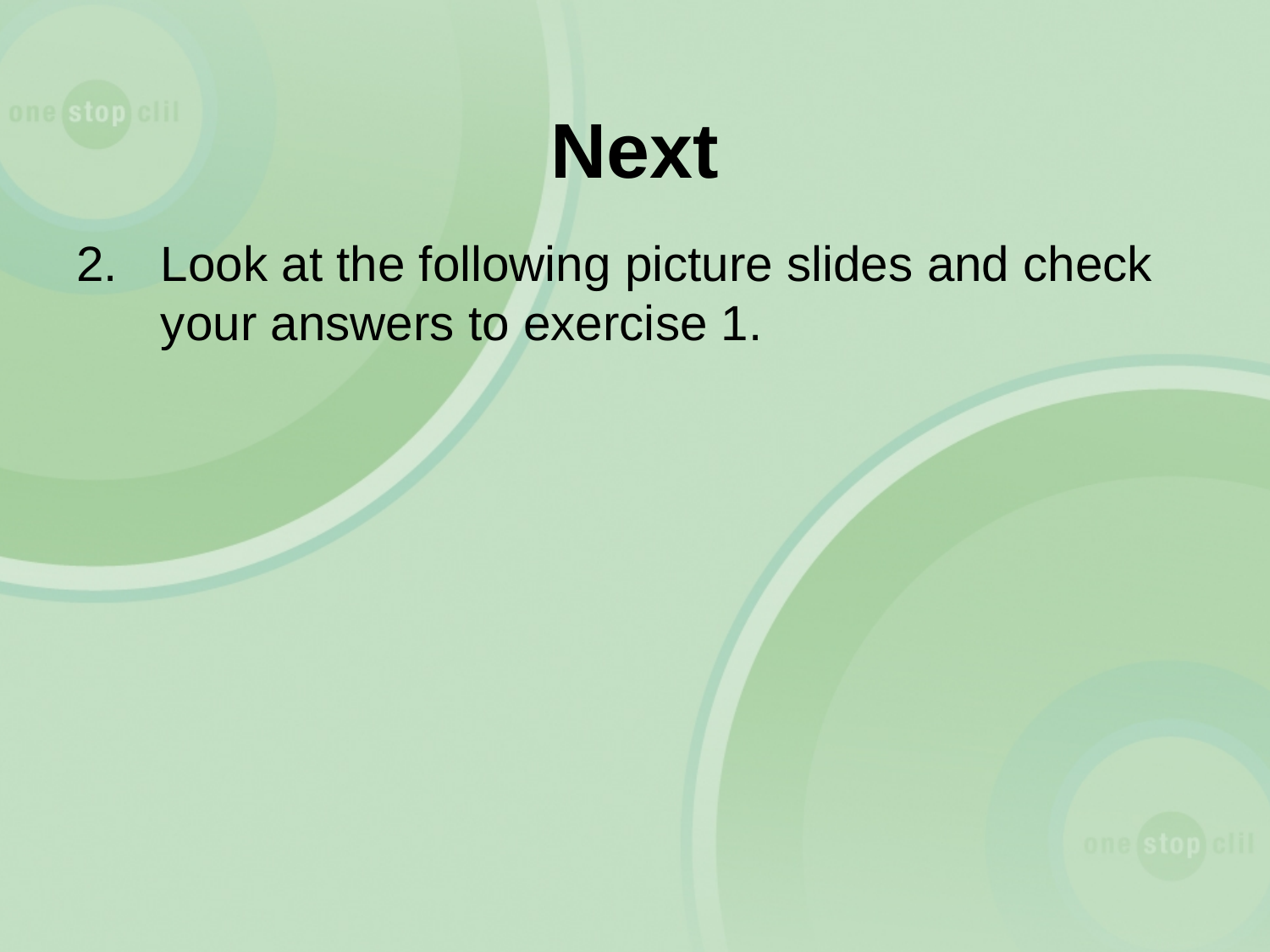

# Next
2.	Look at the following picture slides and check your answers to exercise 1.